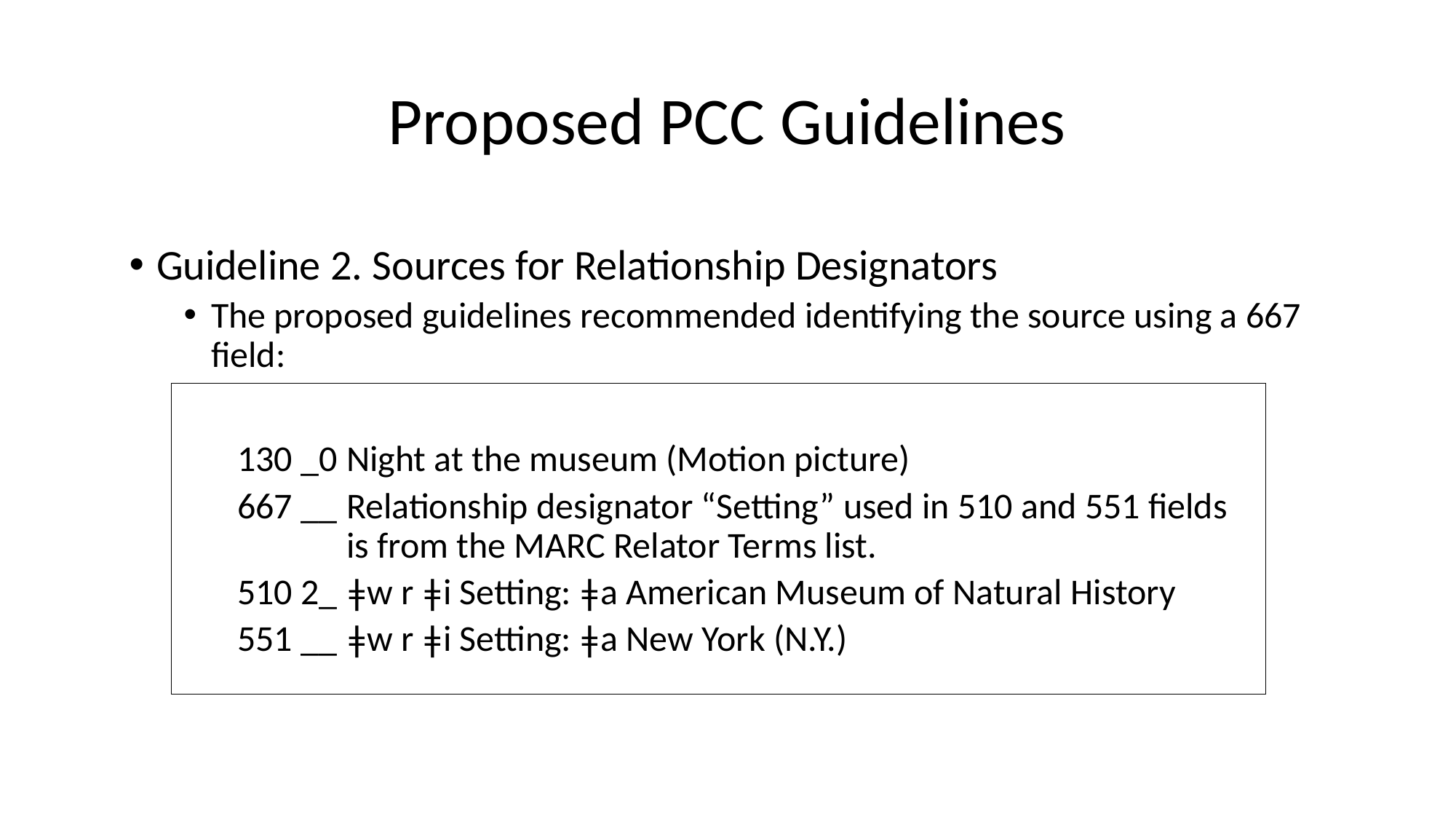

# Proposed PCC Guidelines
Guideline 2. Sources for Relationship Designators
The proposed guidelines recommended identifying the source using a 667 field:

130 _0	Night at the museum (Motion picture)
667 __	Relationship designator “Setting” used in 510 and 551 fields is from the MARC Relator Terms list.
510 2_	ǂw r ǂi Setting: ǂa American Museum of Natural History
551 __	ǂw r ǂi Setting: ǂa New York (N.Y.)